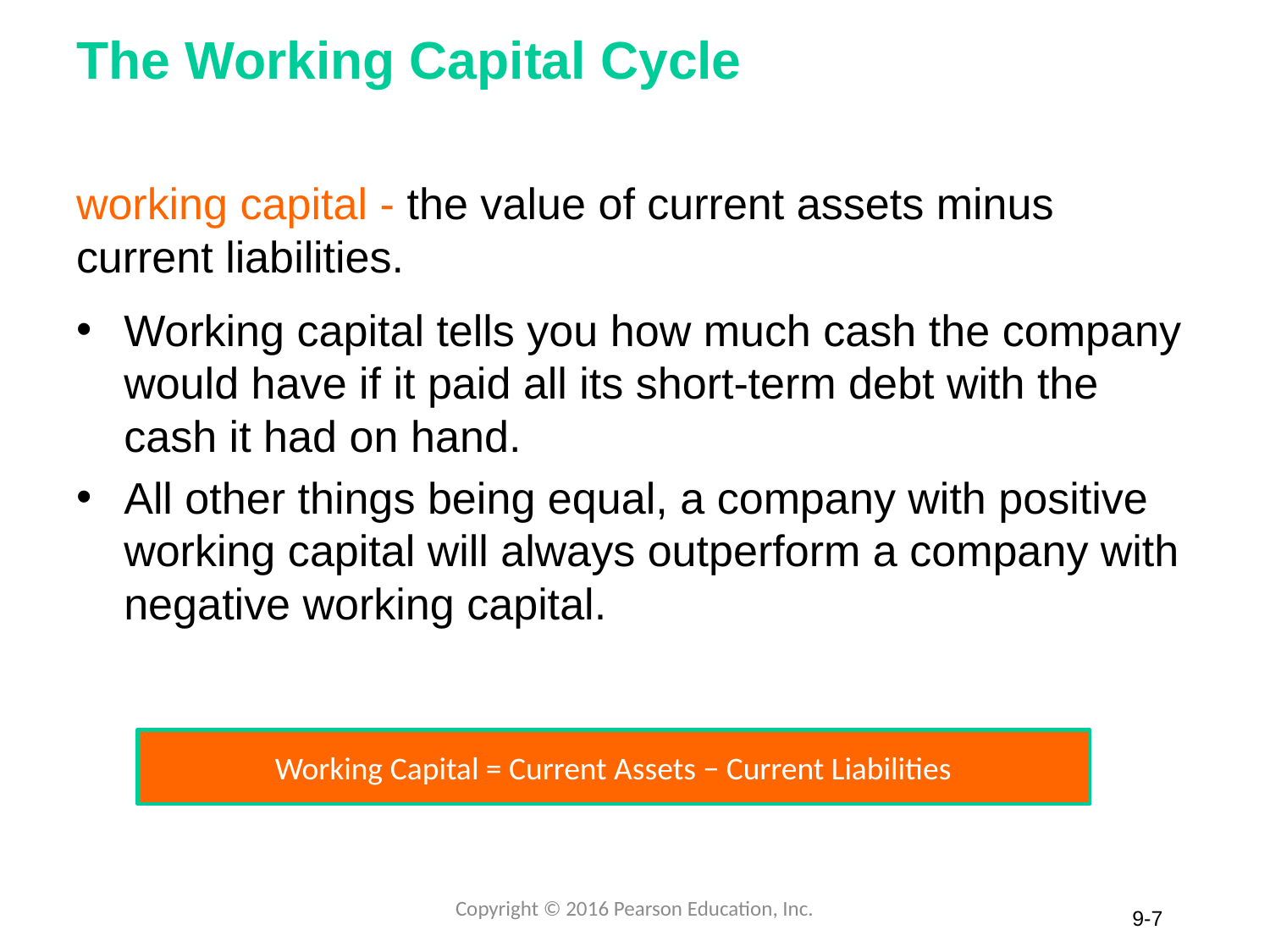

# The Working Capital Cycle
working capital - the value of current assets minus current liabilities.

Working capital tells you how much cash the company would have if it paid all its short-term debt with the cash it had on hand.
All other things being equal, a company with positive working capital will always outperform a company with negative working capital.
Working Capital = Current Assets − Current Liabilities
Copyright © 2016 Pearson Education, Inc.